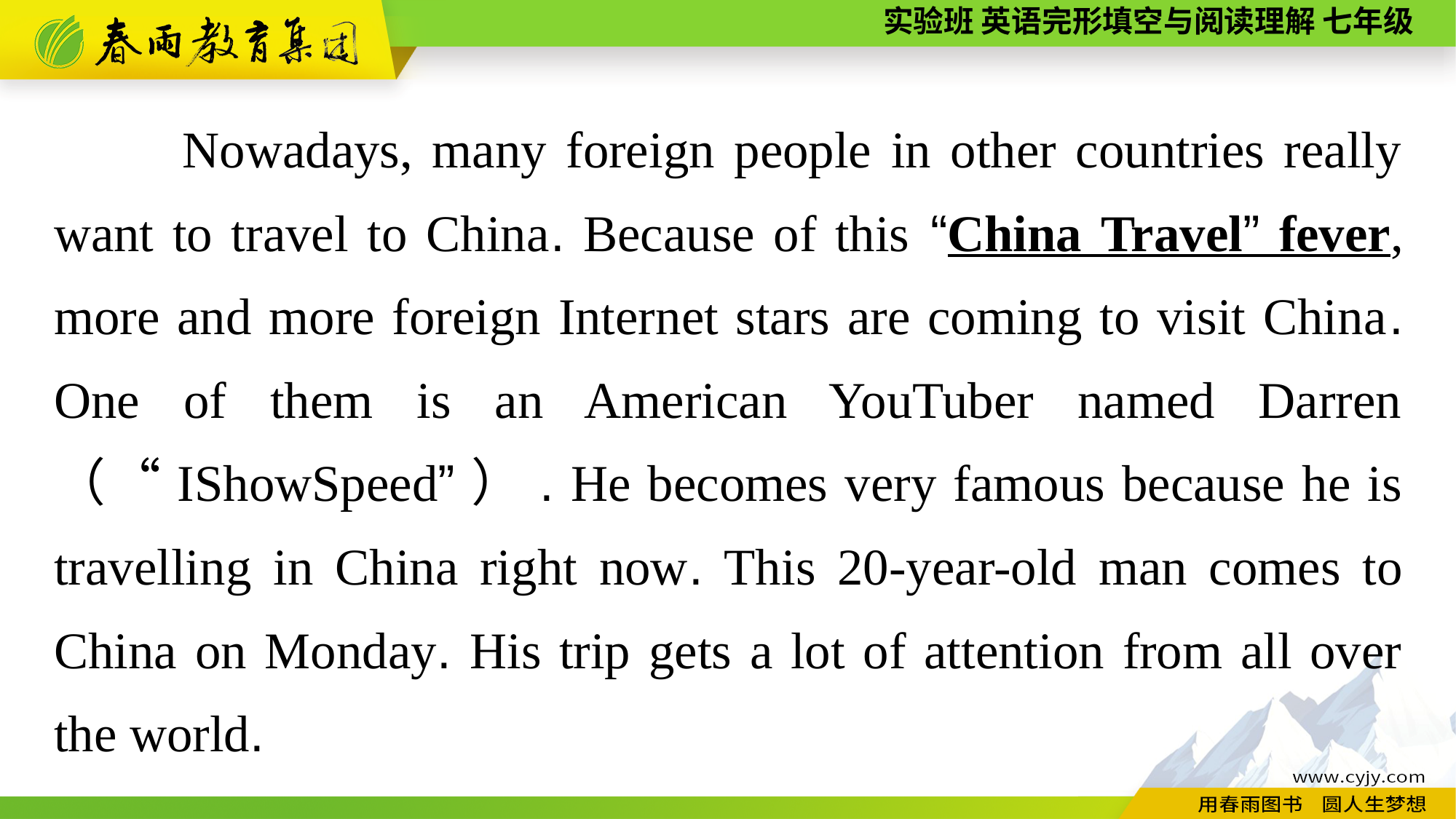

Nowadays, many foreign people in other countries really want to travel to China. Because of this “China Travel” fever, more and more foreign Internet stars are coming to visit China. One of them is an American YouTuber named Darren （“IShowSpeed”）. He becomes very famous because he is travelling in China right now. This 20-year-old man comes to China on Monday. His trip gets a lot of attention from all over the world.